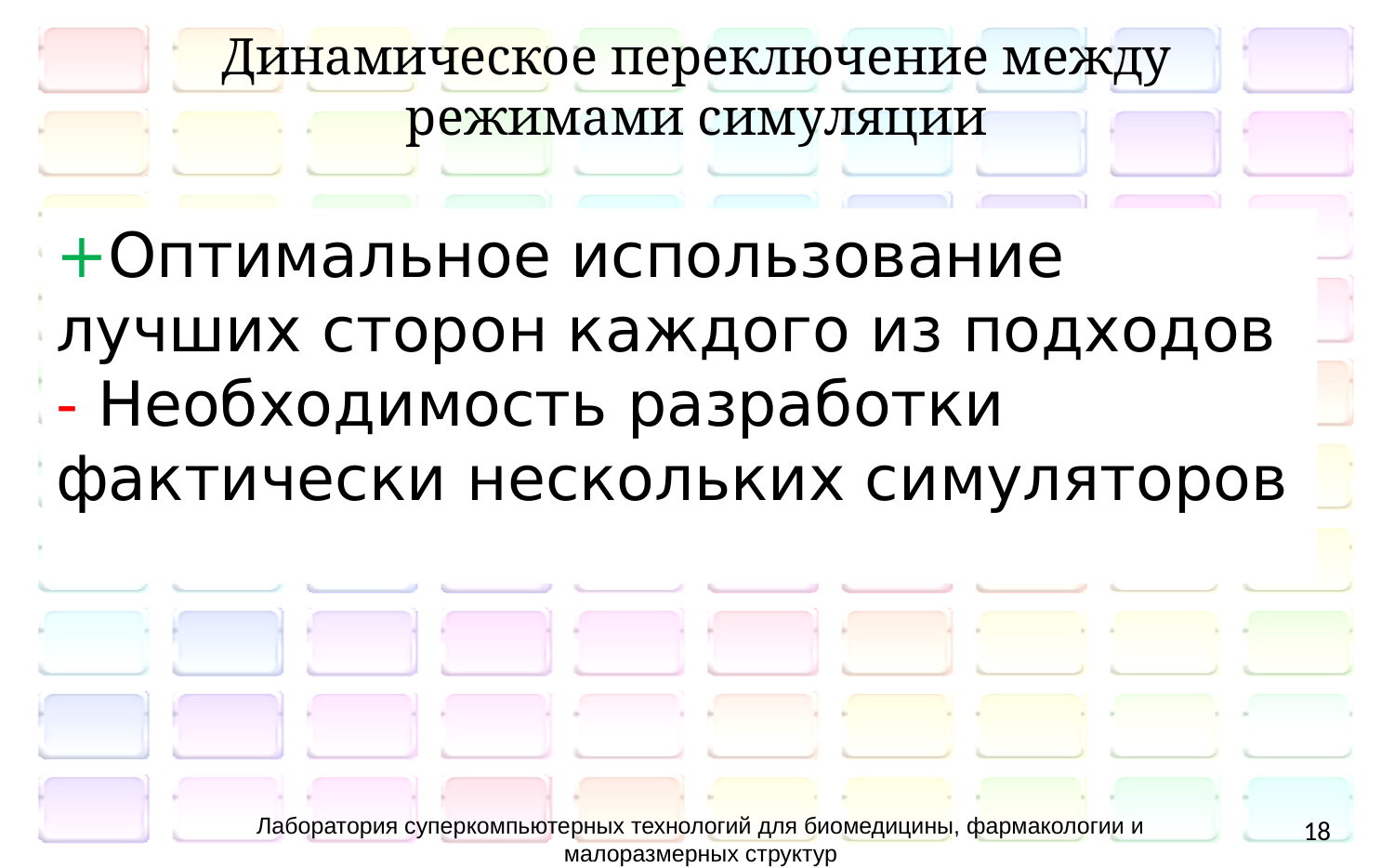

Динамическое переключение между режимами симуляции
+Оптимальное использование лучших сторон каждого из подходов
- Необходимость разработки фактически нескольких симуляторов
Лаборатория суперкомпьютерных технологий для биомедицины, фармакологии и малоразмерных структур
18